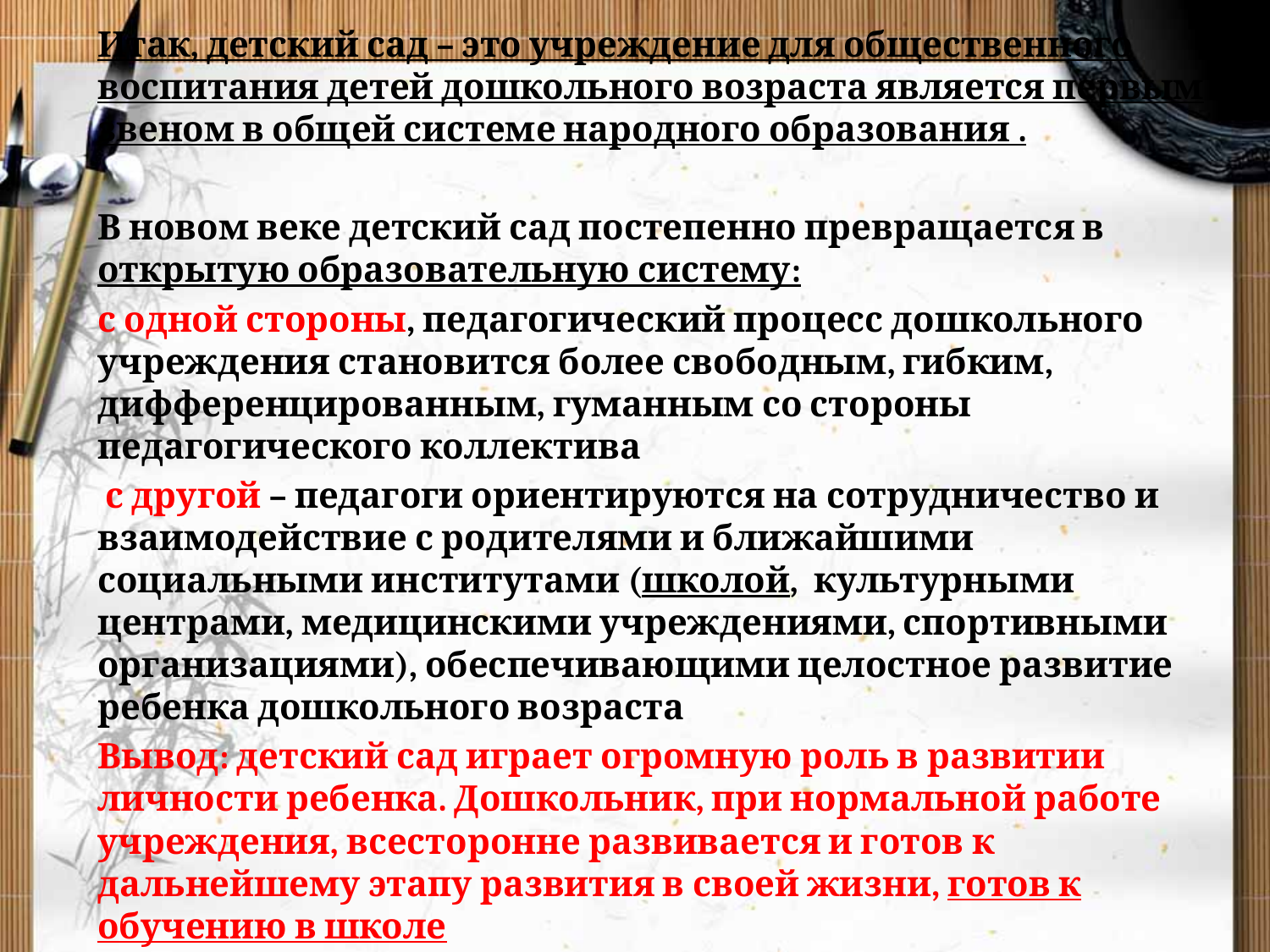

Итак, детский сад – это учреждение для общественного воспитания детей дошкольного возраста является первым звеном в общей системе народного образования .

В новом веке детский сад постепенно превращается в открытую образовательную систему:
с одной стороны, педагогический процесс дошкольного учреждения становится более свободным, гибким, дифференцированным, гуманным со стороны педагогического коллектива
 с другой – педагоги ориентируются на сотрудничество и взаимодействие с родителями и ближайшими социальными институтами (школой,  культурными центрами, медицинскими учреждениями, спортивными организациями), обеспечивающими целостное развитие ребенка дошкольного возраста
Вывод: детский сад играет огромную роль в развитии личности ребенка. Дошкольник, при нормальной работе учреждения, всесторонне развивается и готов к дальнейшему этапу развития в своей жизни, готов к обучению в школе